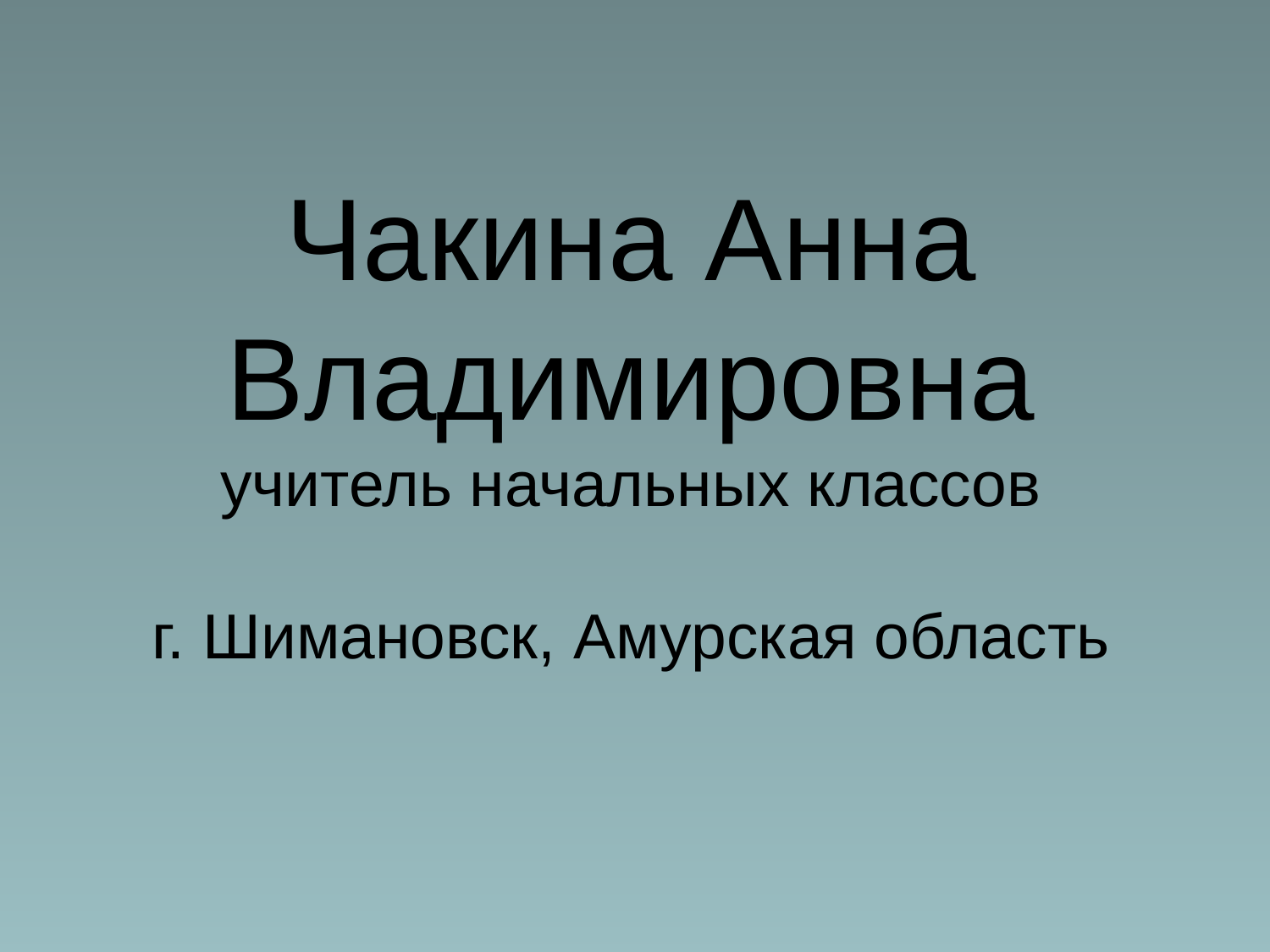

# Чакина Анна Владимировна учитель начальных классов г. Шимановск, Амурская область